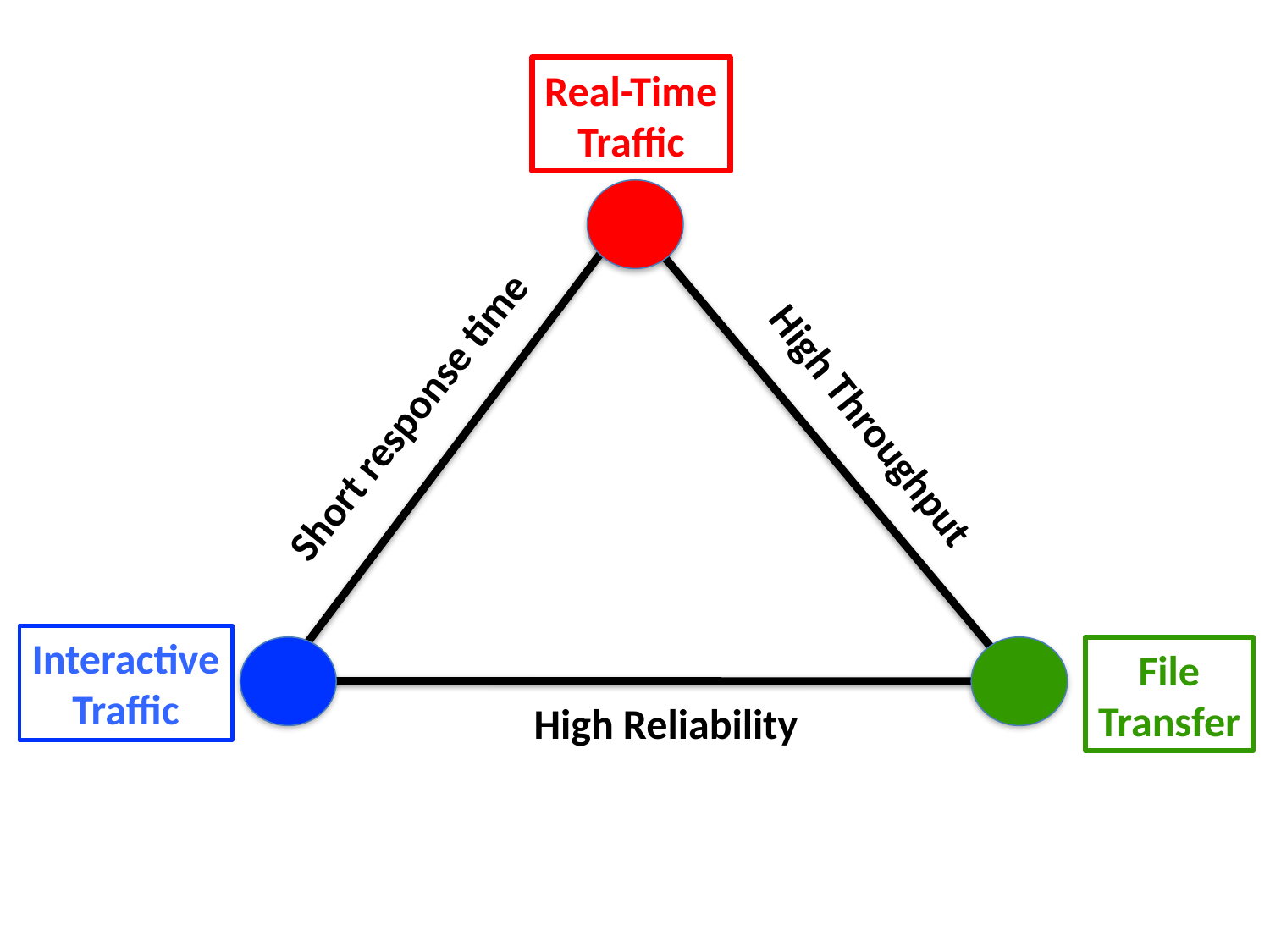

Real-Time
Traffic

Short response time
High Throughput
Interactive
Traffic

File
Transfer
High Reliability